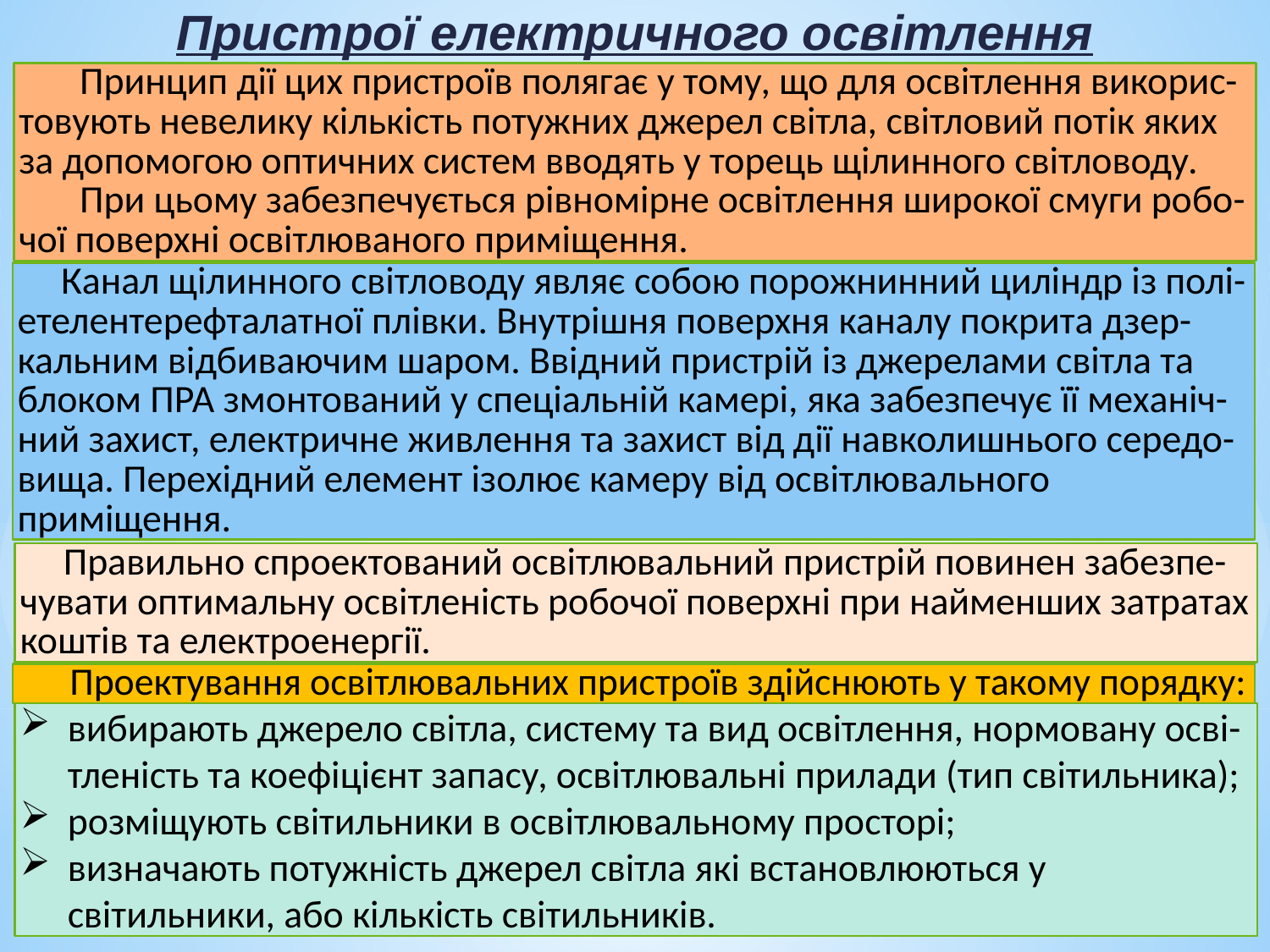

Пристрої електричного освітлення
       Принцип дії цих пристроїв полягає у тому, що для освітлення викорис-товують невелику кількість потужних джерел світла, світловий потік яких за допомогою оптичних систем вводять у торець щілинного світловоду.
       При цьому забезпечується рівномірне освітлення широкої смуги робо-чої поверхні освітлюваного приміщення.
     Канал щілинного світловоду являє собою порожнинний циліндр із полі-етелентерефталатної плівки. Внутрішня поверхня каналу покрита дзер-кальним відбиваючим шаром. Ввідний пристрій із джерелами світла та блоком ПРА змонтований у спеціальній камері, яка забезпечує її механіч-ний захист, електричне живлення та захист від дії навколишнього середо-вища. Перехідний елемент ізолює камеру від освітлювального приміщення.
     Правильно спроектований освітлювальний пристрій повинен забезпе-чувати оптимальну освітленість робочої поверхні при найменших затратах коштів та електроенергії.
      Проектування освітлювальних пристроїв здійснюють у такому порядку:
вибирають джерело світла, систему та вид освітлення, нормовану осві-тленість та коефіцієнт запасу, освітлювальні прилади (тип світильника);
розміщують світильники в освітлювальному просторі;
визначають потужність джерел світла які встановлюються у світильники, або кількість світильників.